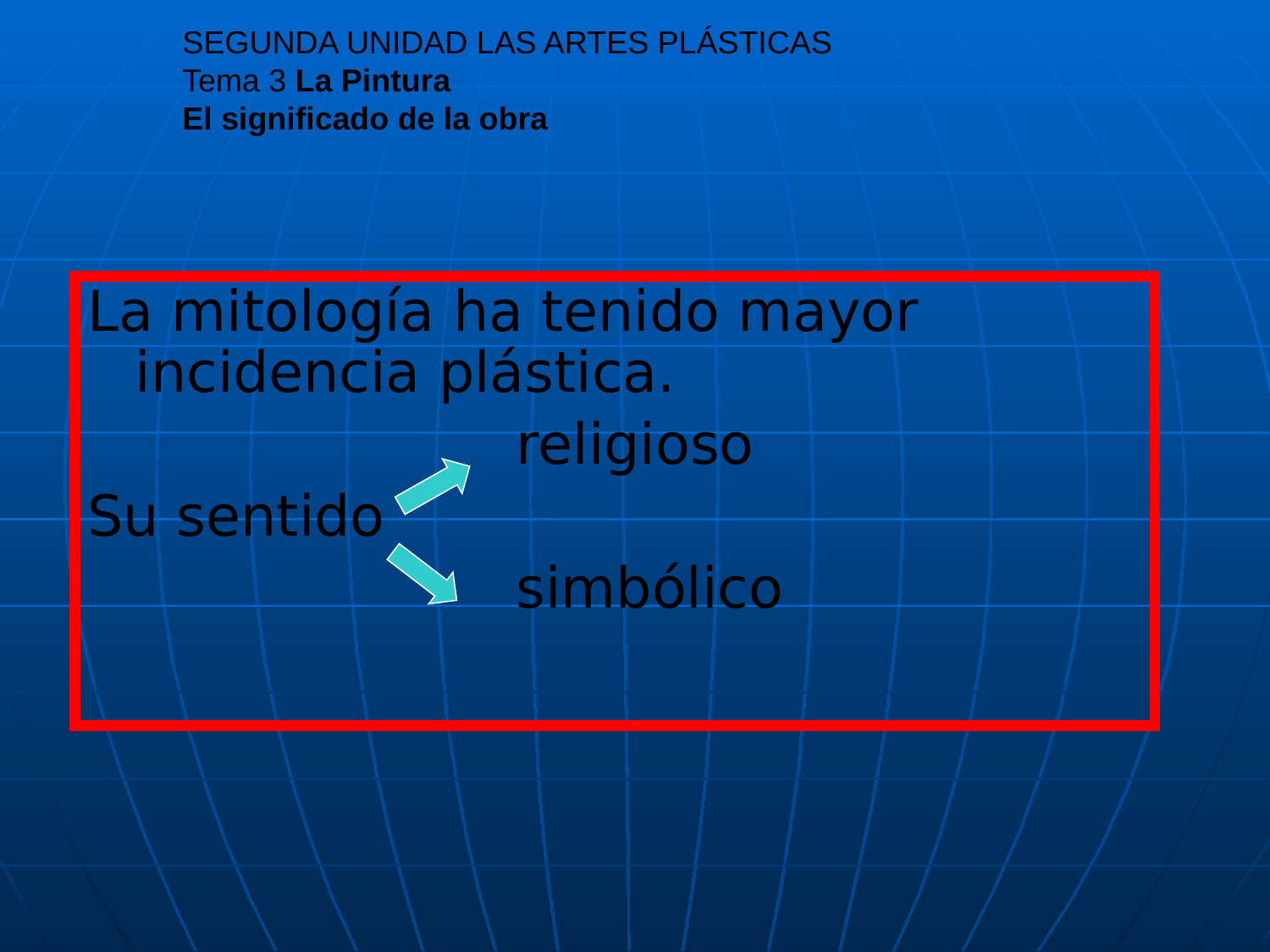

# SEGUNDA UNIDAD LAS ARTES PLÁSTICAS Tema 3 La Pintura El significado de la obra
La mitología ha tenido mayor incidencia plástica.
				religioso
Su sentido
				simbólico